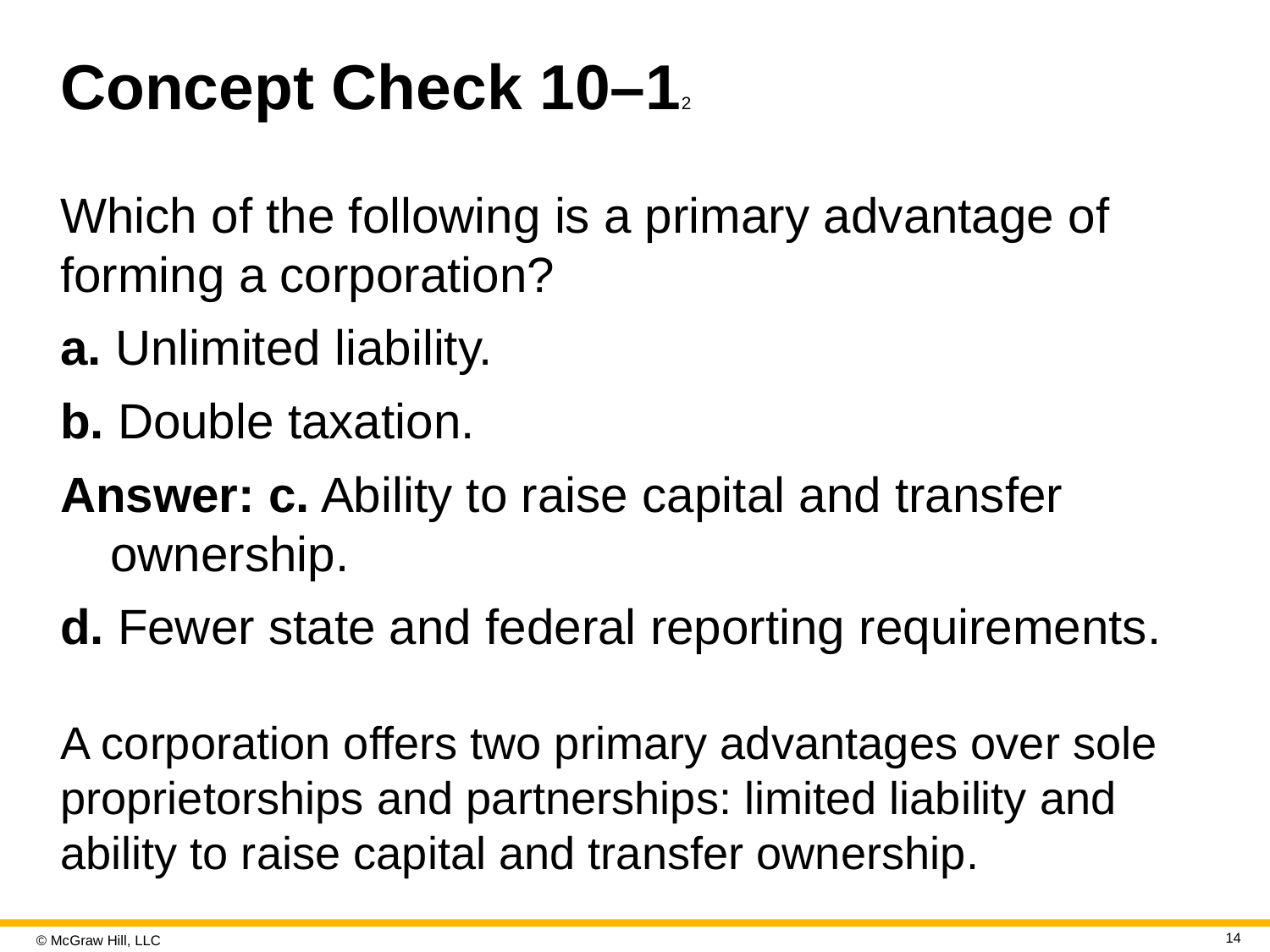

# Concept Check 10–12
Which of the following is a primary advantage of forming a corporation?
a. Unlimited liability.
b. Double taxation.
Answer: c. Ability to raise capital and transfer ownership.
d. Fewer state and federal reporting requirements.
A corporation offers two primary advantages over sole proprietorships and partnerships: limited liability and ability to raise capital and transfer ownership.
14